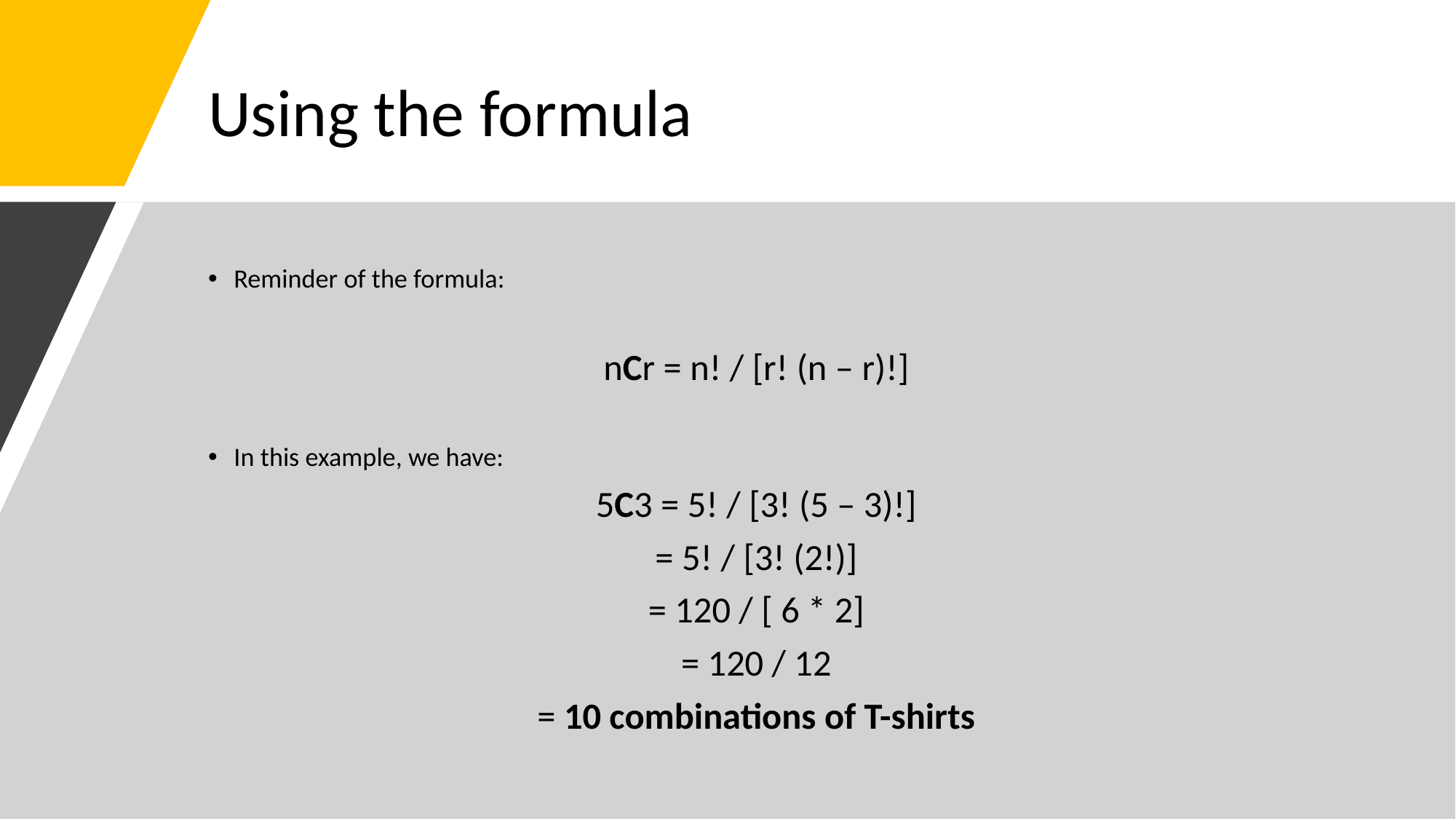

# Using the formula

Reminder of the formula:

nCr = n! / [r! (n – r)!]

In this example, we have:
5C3 = 5! / [3! (5 – 3)!]
= 5! / [3! (2!)]
= 120 / [ 6 * 2]
= 120 / 12
= 10 combinations of T-shirts